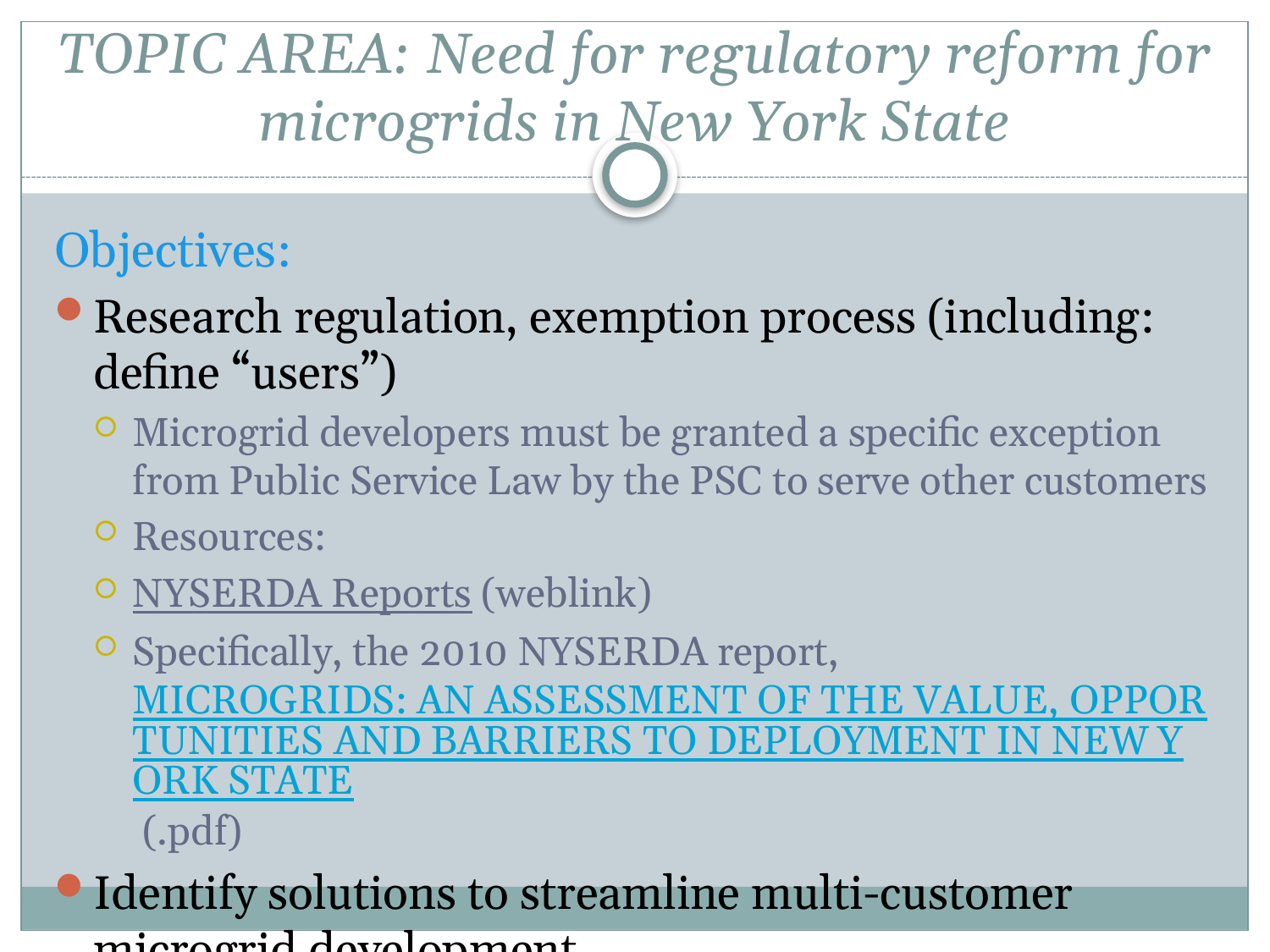

# TOPIC AREA: Need for regulatory reform for microgrids in New York State
Objectives:
Research regulation, exemption process (including: define “users”)
Microgrid developers must be granted a specific exception from Public Service Law by the PSC to serve other customers
Resources:
NYSERDA Reports (weblink)
Specifically, the 2010 NYSERDA report, MICROGRIDS: AN ASSESSMENT OF THE VALUE, OPPORTUNITIES AND BARRIERS TO DEPLOYMENT IN NEW YORK STATE (.pdf)
Identify solutions to streamline multi-customer microgrid development